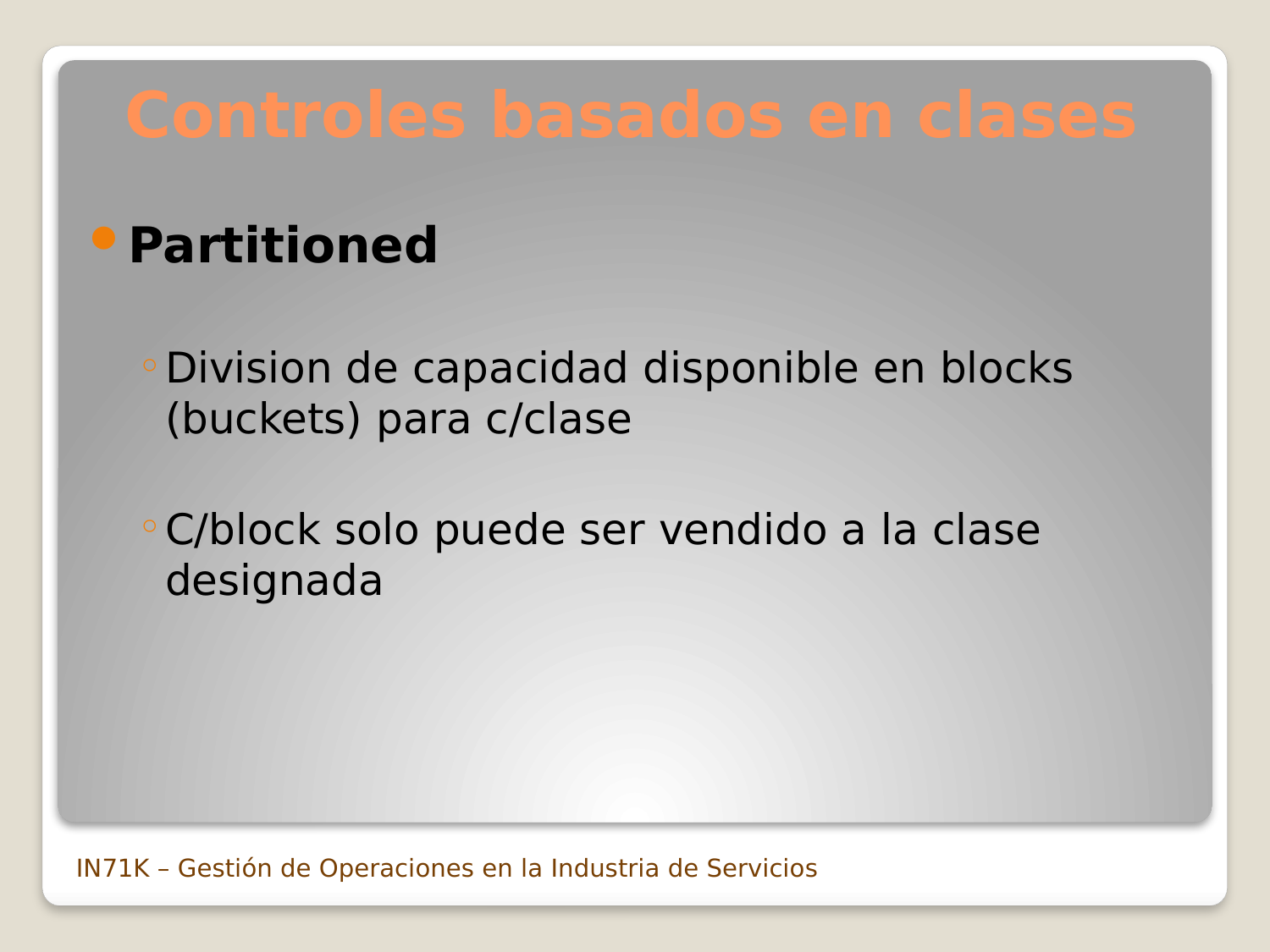

Controles basados en clases
Partitioned

Division de capacidad disponible en blocks (buckets) para c/clase

C/block solo puede ser vendido a la clase designada

IN71K – Gestión de Operaciones en la Industria de Servicios